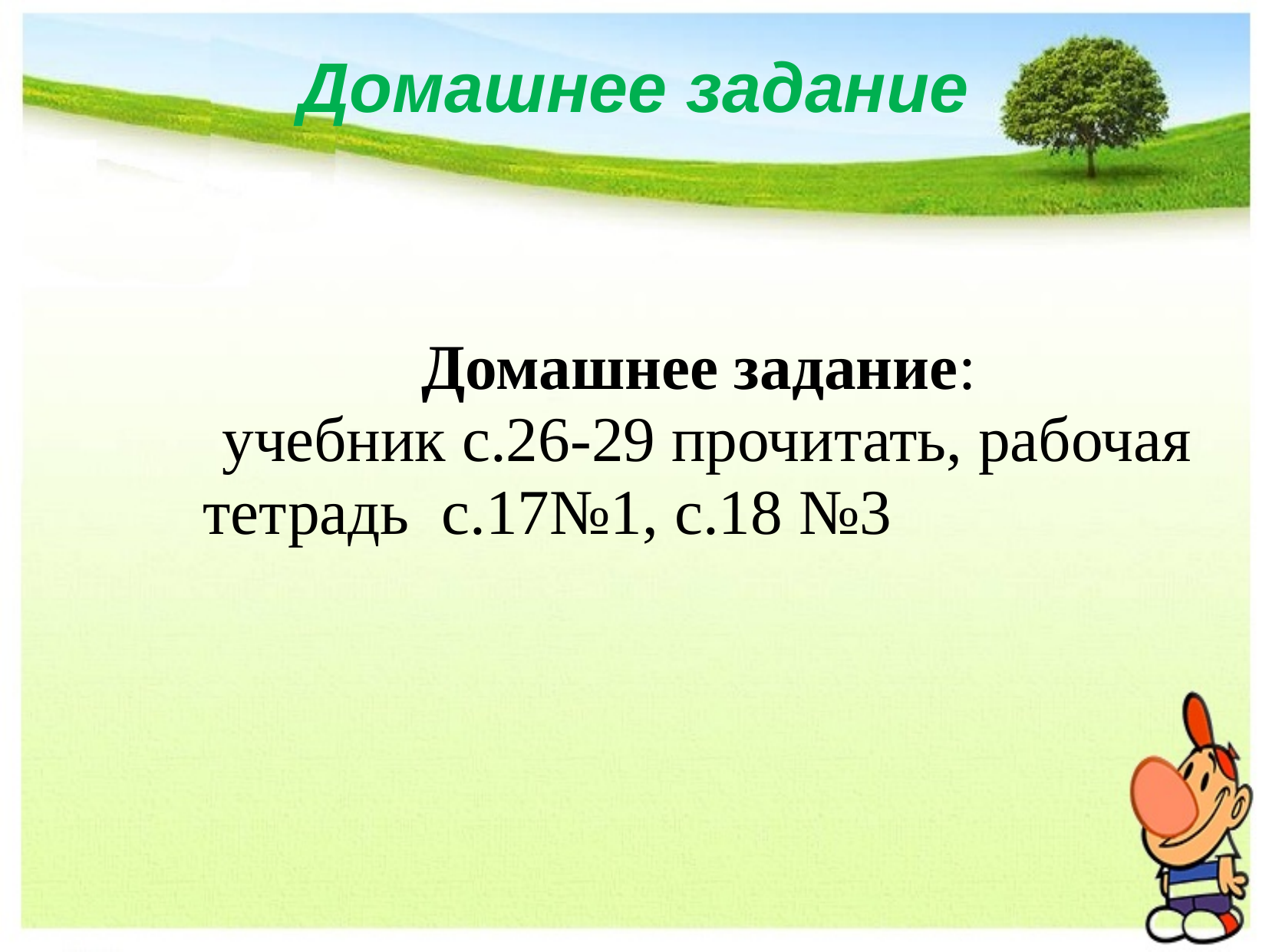

# Домашнее задание
Домашнее задание:
учебник с.26-29 прочитать, рабочая тетрадь  с.17№1, с.18 №3